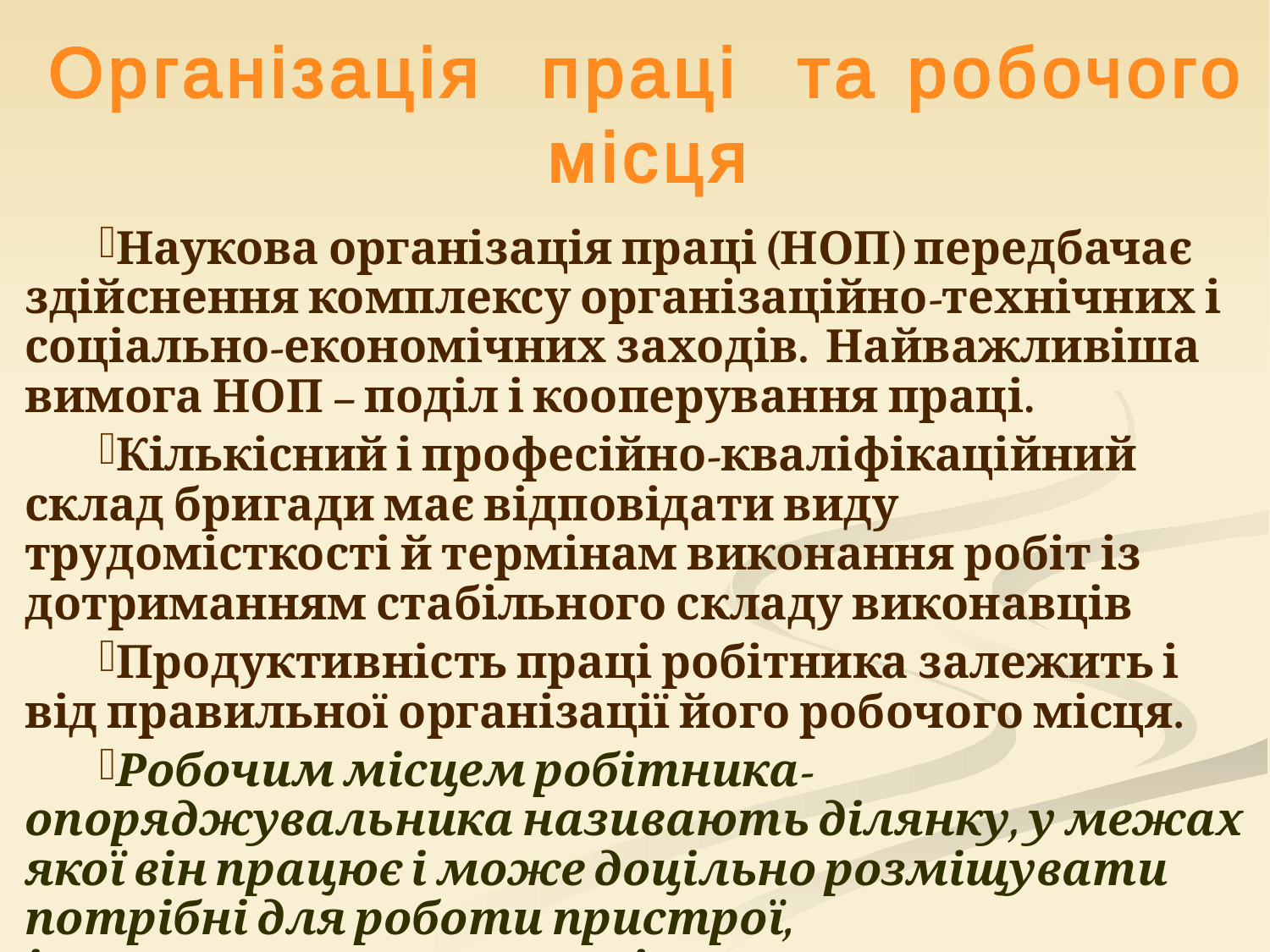

# Організація  праці  та робочого  місця
Наукова організація праці (НОП) передбачає здійснення комплексу організаційно-технічних і соціально-економічних заходів.  Найважливіша вимога НОП – поділ і кооперування праці.
Кількісний і професійно-кваліфікаційний склад бригади має відповідати виду трудомісткості й термінам виконання робіт із дотриманням стабільного складу виконавців
Продуктивність праці робітника залежить і від правильної організації його робочого місця.
Робочим місцем робітника-опоряджувальника називають ділянку, у межах якої він працює і може доцільно розміщувати потрібні для роботи пристрої,
інструменти та матеріали.